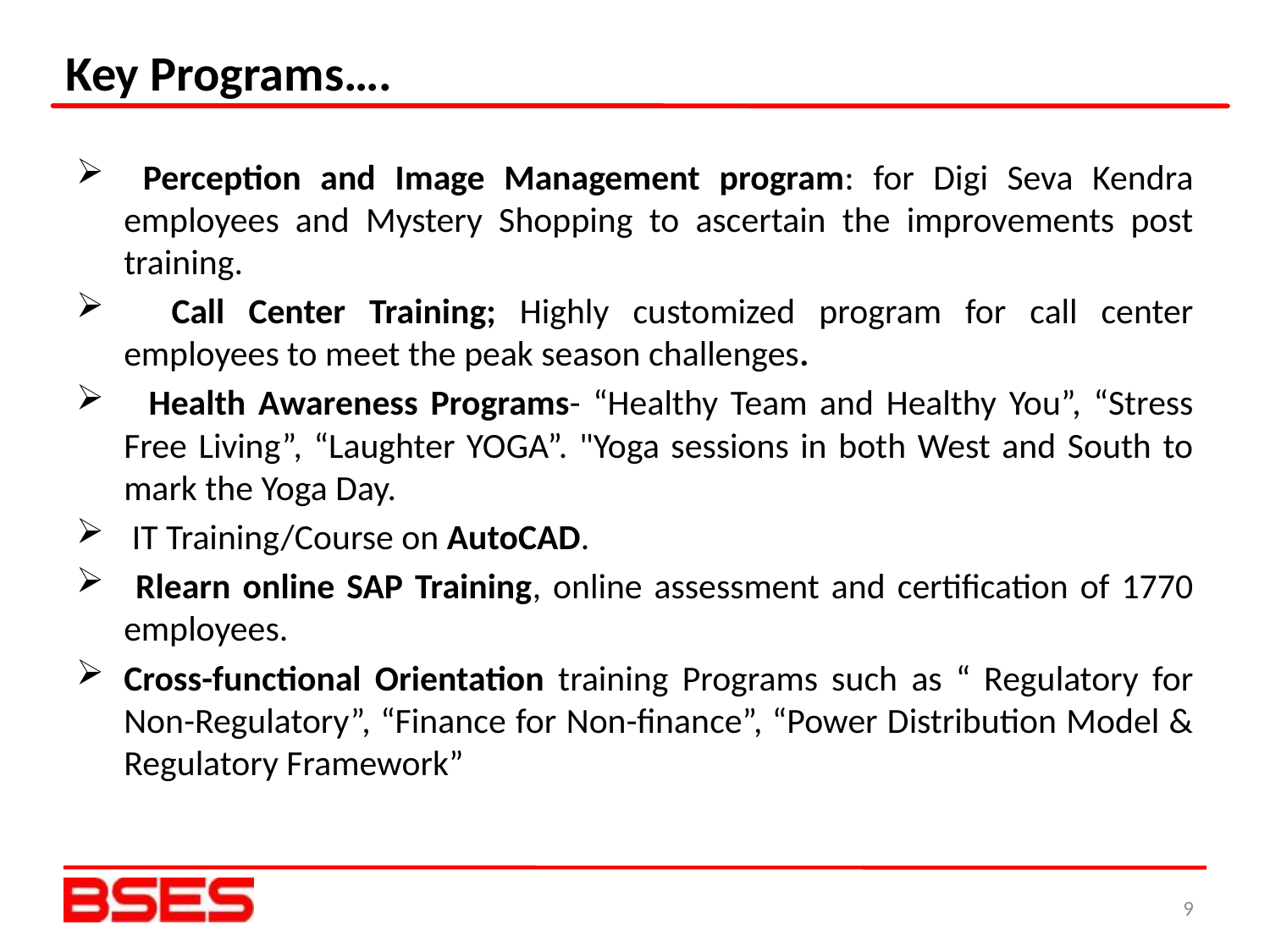

# Key Programs….
 Perception and Image Management program: for Digi Seva Kendra employees and Mystery Shopping to ascertain the improvements post training.
  Call Center Training; Highly customized program for call center employees to meet the peak season challenges.
  Health Awareness Programs- “Healthy Team and Healthy You”, “Stress Free Living”, “Laughter YOGA”. "Yoga sessions in both West and South to mark the Yoga Day.
 IT Training/Course on AutoCAD.
 Rlearn online SAP Training, online assessment and certification of 1770 employees.
Cross-functional Orientation training Programs such as “ Regulatory for Non-Regulatory”, “Finance for Non-finance”, “Power Distribution Model & Regulatory Framework”

9